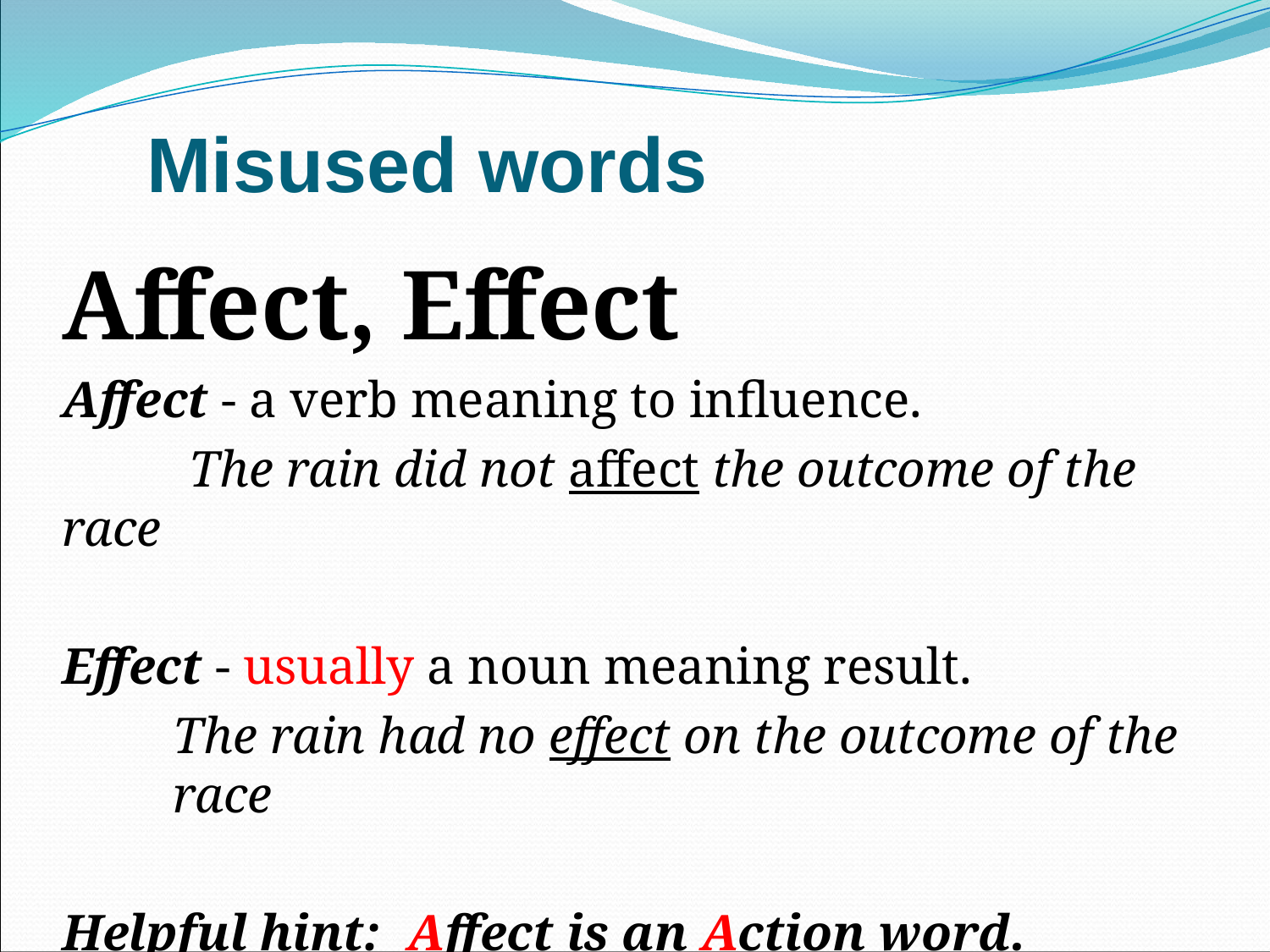

# Misused words
Affect, Effect
Affect - a verb meaning to influence.
	The rain did not affect the outcome of the race

Effect - usually a noun meaning result.
The rain had no effect on the outcome of the race

Helpful hint:  Affect is an Action word. (verb)